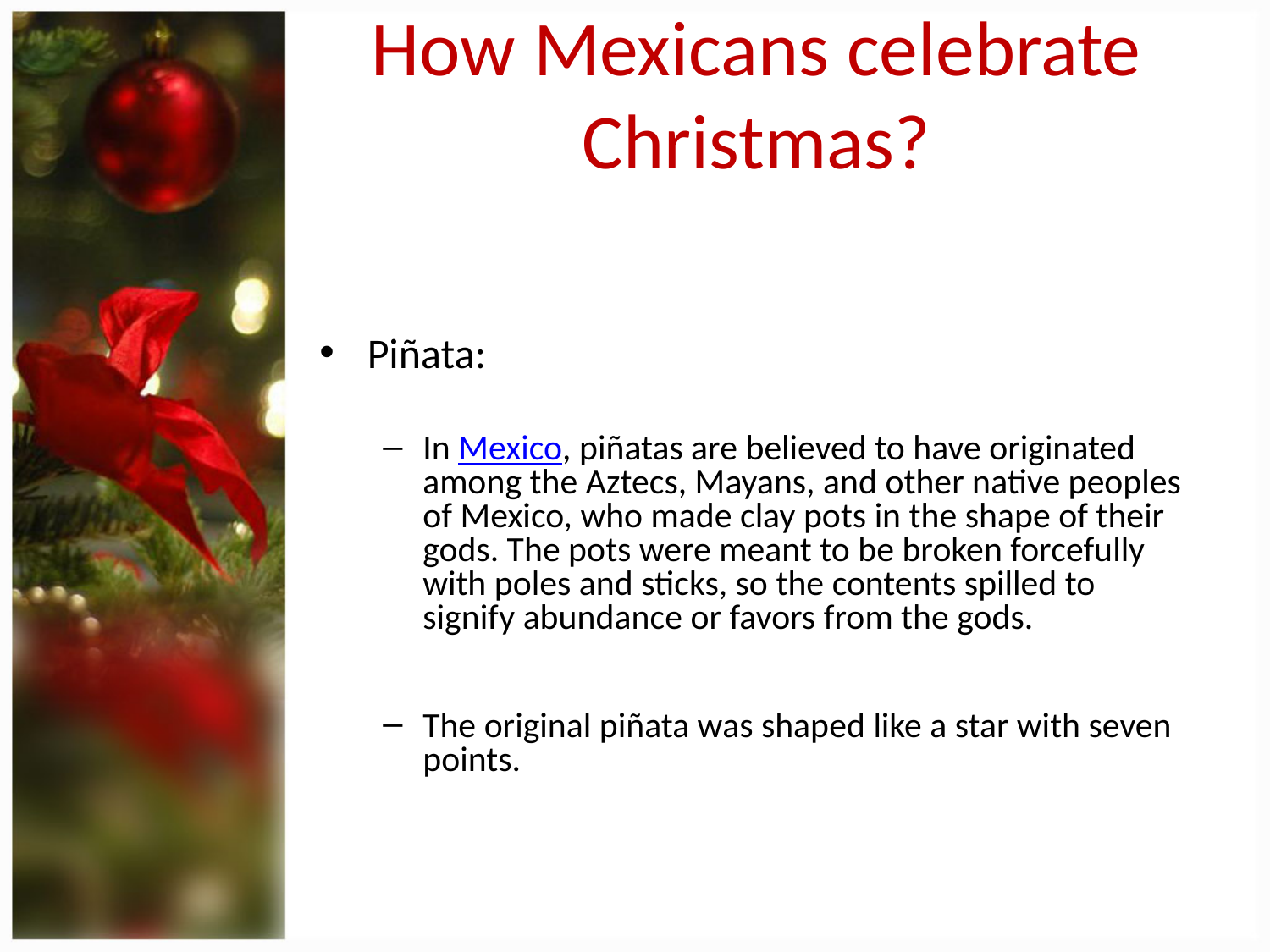

# How Mexicans celebrate Christmas?

Piñata:

In Mexico, piñatas are believed to have originated among the Aztecs, Mayans, and other native peoples of Mexico, who made clay pots in the shape of their gods. The pots were meant to be broken forcefully with poles and sticks, so the contents spilled to signify abundance or favors from the gods.

The original piñata was shaped like a star with seven points.